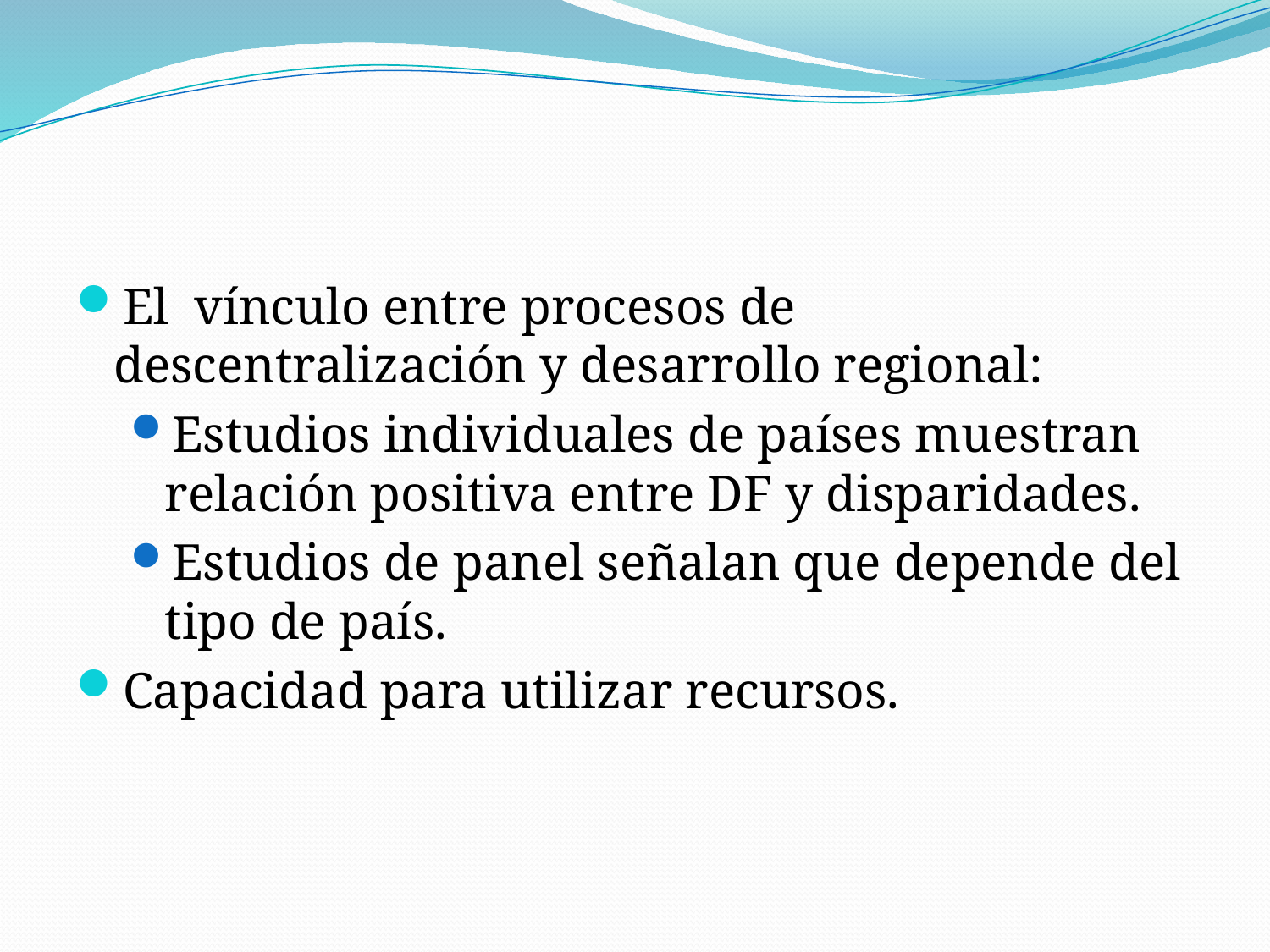

#
El  vínculo entre procesos de descentralización y desarrollo regional:
Estudios individuales de países muestran relación positiva entre DF y disparidades.
Estudios de panel señalan que depende del tipo de país.
Capacidad para utilizar recursos.